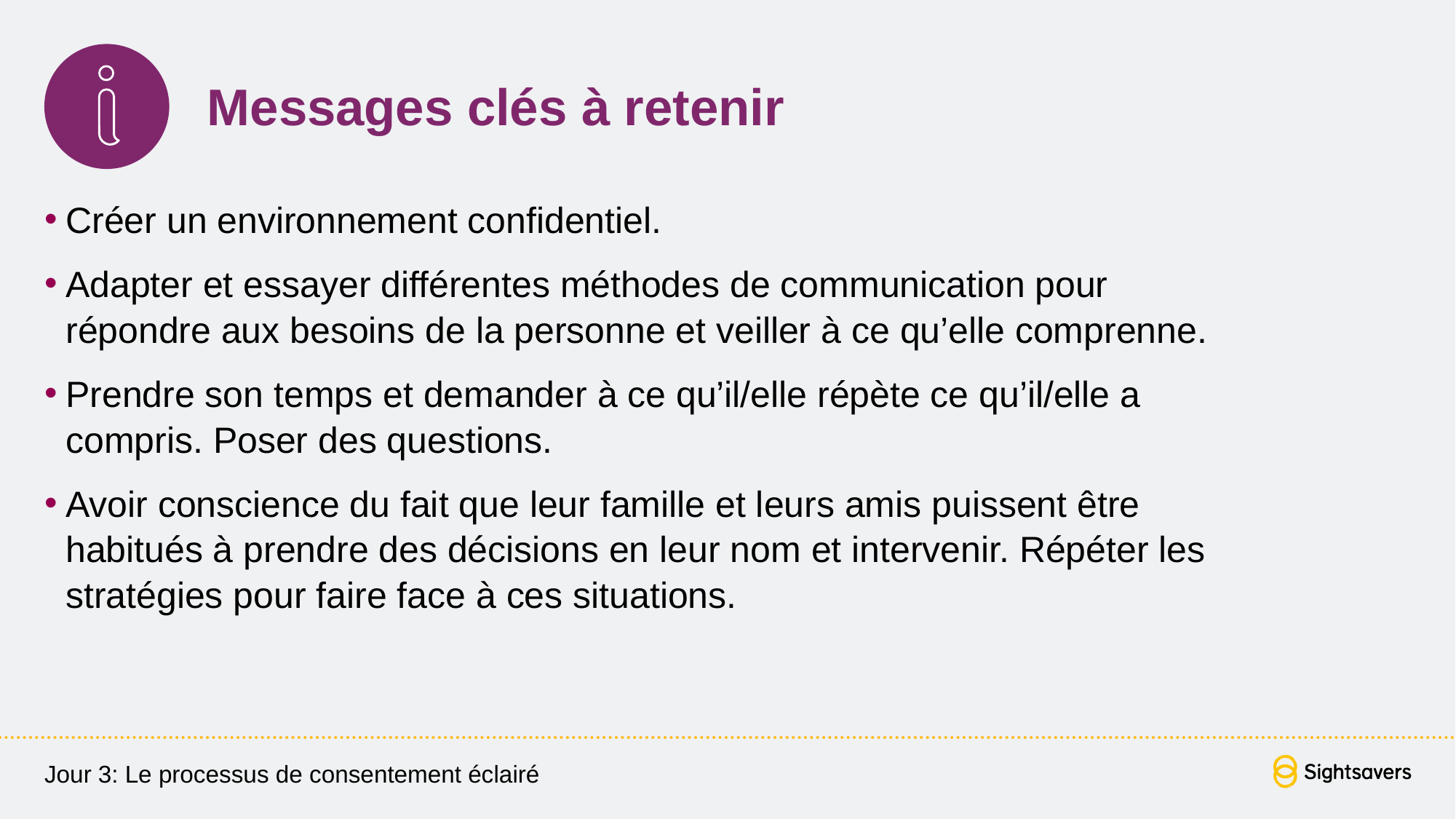

# Messages clés à retenir
Créer un environnement confidentiel.
Adapter et essayer différentes méthodes de communication pour répondre aux besoins de la personne et veiller à ce qu’elle comprenne.
Prendre son temps et demander à ce qu’il/elle répète ce qu’il/elle a compris. Poser des questions.
Avoir conscience du fait que leur famille et leurs amis puissent être habitués à prendre des décisions en leur nom et intervenir. Répéter les stratégies pour faire face à ces situations.
Jour 3: Le processus de consentement éclairé